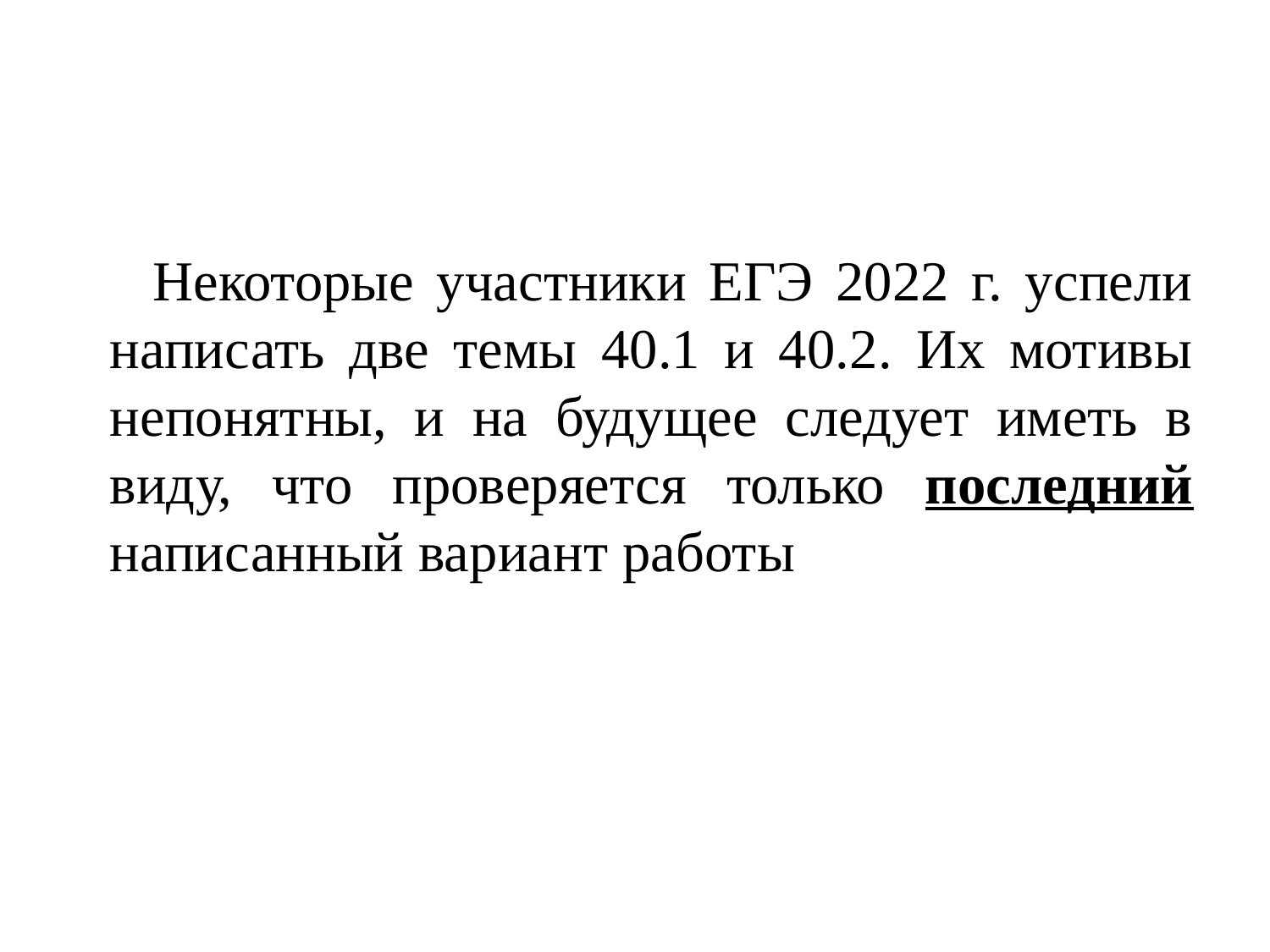

#
    Некоторые участники ЕГЭ 2022 г. успели написать две темы 40.1 и 40.2. Их мотивы непонятны, и на будущее следует иметь в виду, что проверяется только последний написанный вариант работы